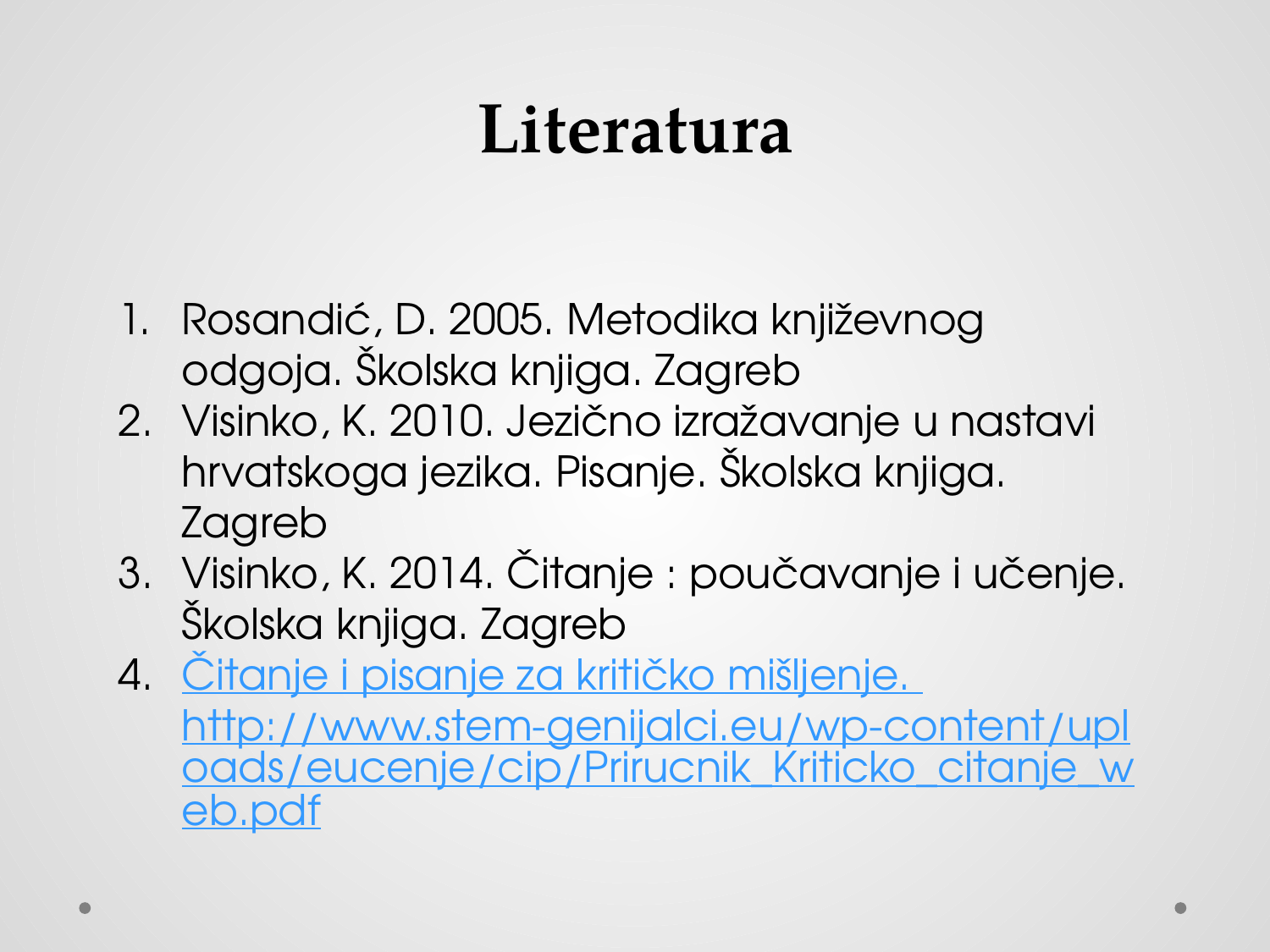

Literatura

Rosandić, D. 2005. Metodika književnog odgoja. Školska knjiga. Zagreb
Visinko, K. 2010. Jezično izražavanje u nastavi hrvatskoga jezika. Pisanje. Školska knjiga. Zagreb
Visinko, K. 2014. Čitanje : poučavanje i učenje. Školska knjiga. Zagreb
Čitanje i pisanje za kritičko mišljenje. http://www.stem-genijalci.eu/wp-content/uploads/eucenje/cip/Prirucnik_Kriticko_citanje_web.pdf